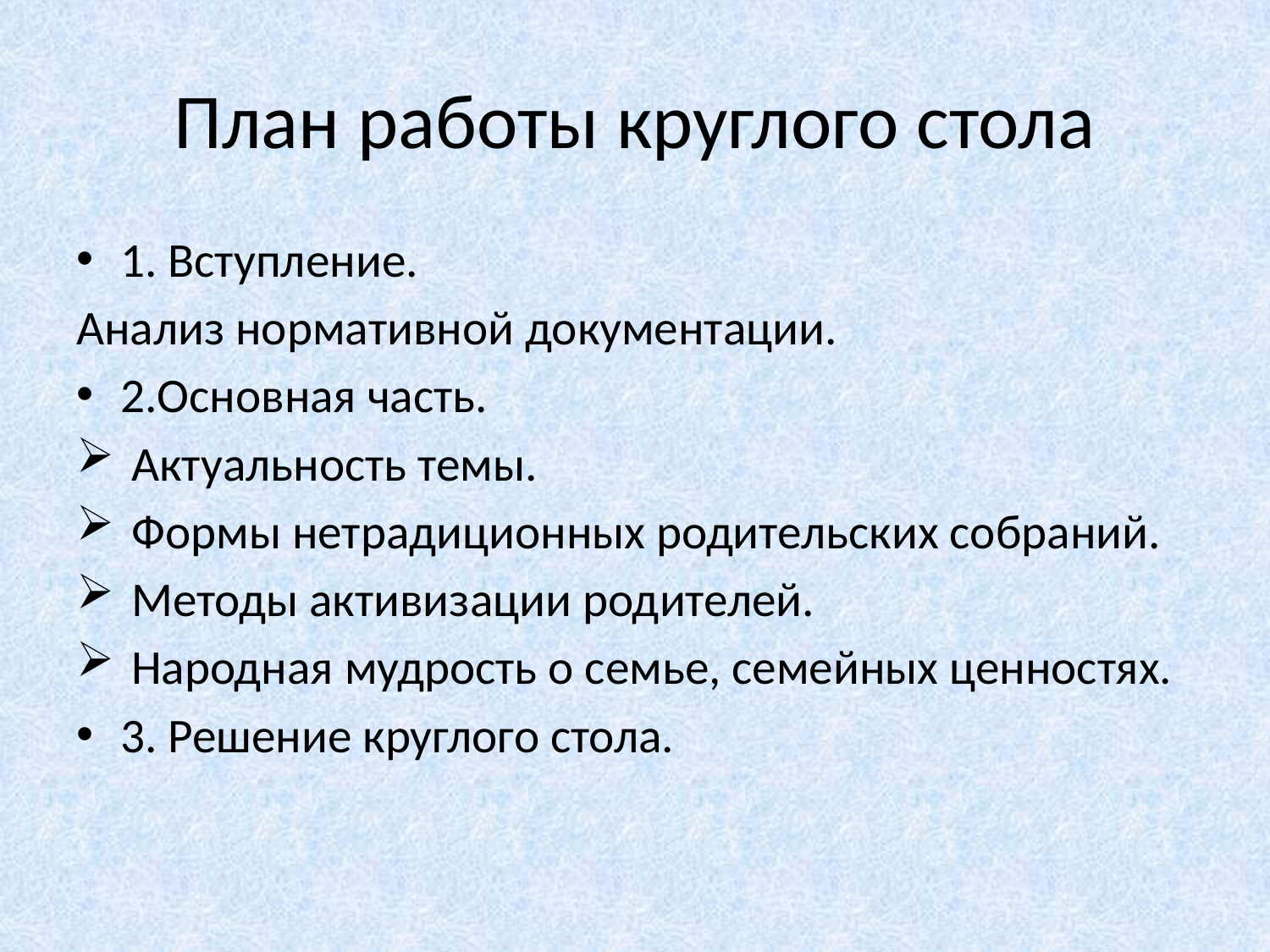

# План работы круглого стола
1. Вступление.
Анализ нормативной документации.
2.Основная часть.
 Актуальность темы.
 Формы нетрадиционных родительских собраний.
 Методы активизации родителей.
 Народная мудрость о семье, семейных ценностях.
3. Решение круглого стола.